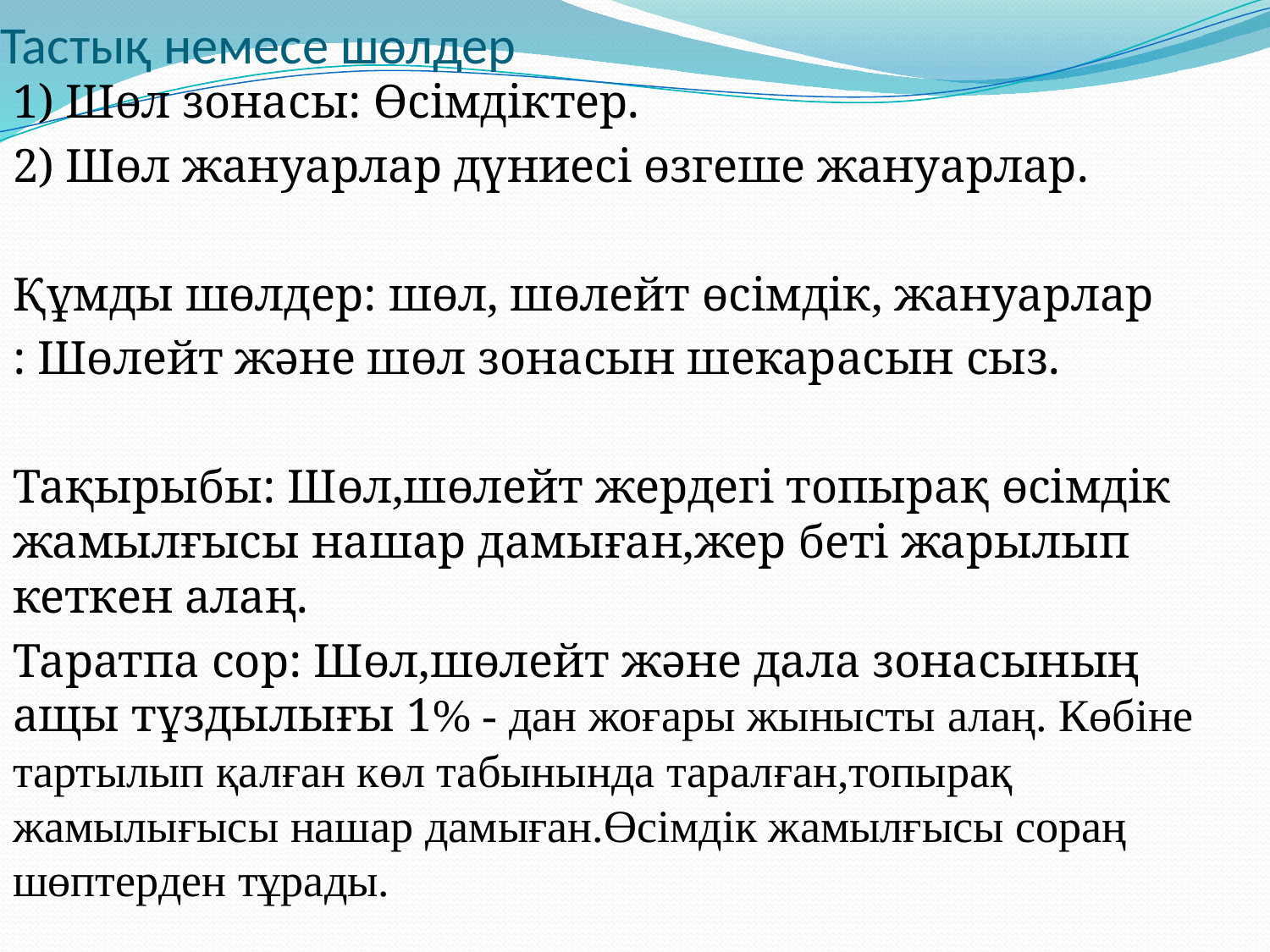

# Тастық немесе шөлдер
1) Шөл зонасы: Өсімдіктер.
2) Шөл жануарлар дүниесі өзгеше жануарлар.

Құмды шөлдер: шөл, шөлейт өсімдік, жануарлар
: Шөлейт және шөл зонасын шекарасын сыз.

Тақырыбы: Шөл,шөлейт жердегі топырақ өсімдік жамылғысы нашар дамыған,жер беті жарылып кеткен алаң.
Таратпа сор: Шөл,шөлейт және дала зонасының ащы тұздылығы 1% - дан жоғары жынысты алаң. Көбіне тартылып қалған көл табынында таралған,топырақ жамылығысы нашар дамыған.Өсімдік жамылғысы сораң шөптерден тұрады.